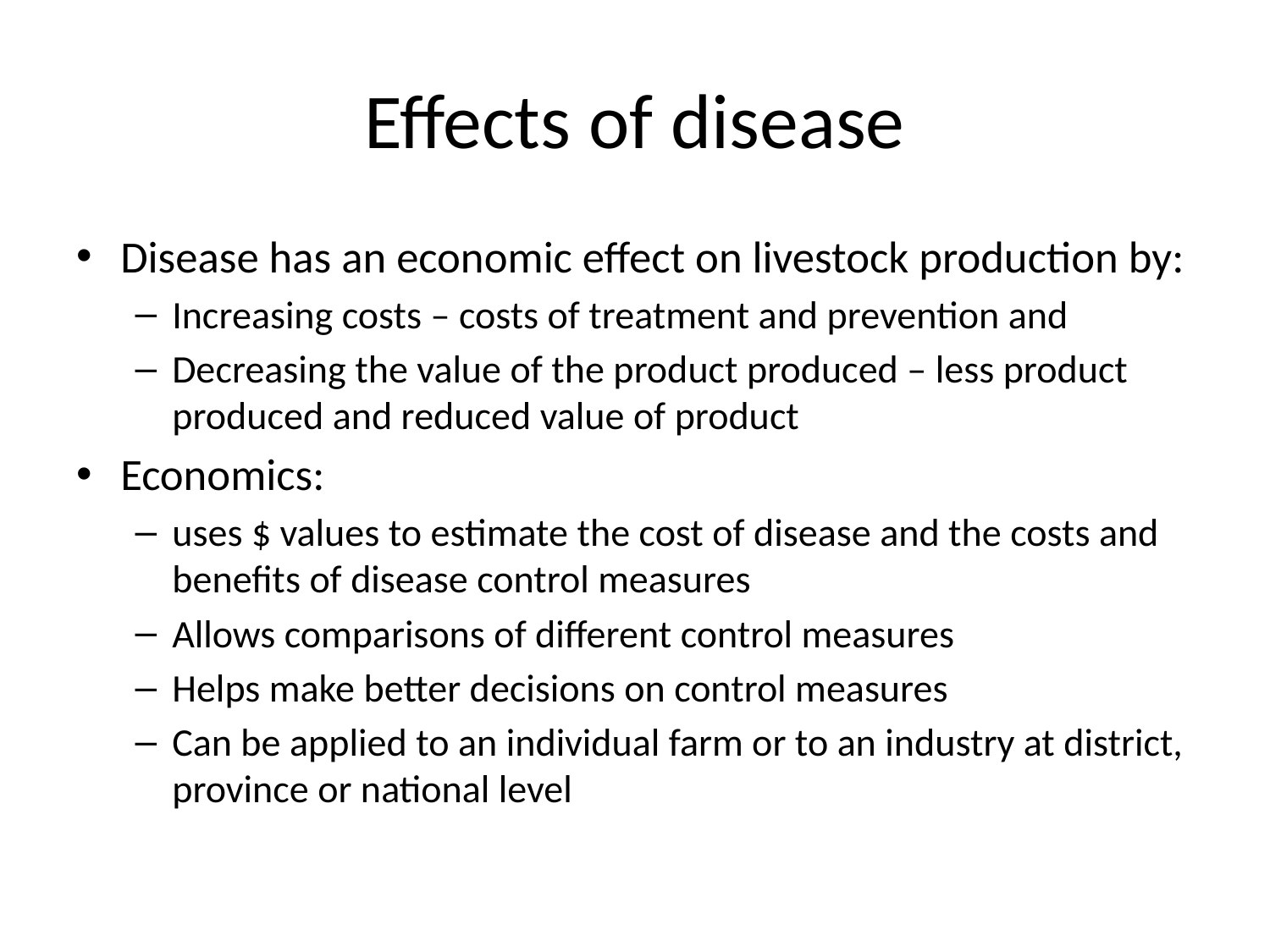

# Effects of disease
Disease has an economic effect on livestock production by:
Increasing costs – costs of treatment and prevention and
Decreasing the value of the product produced – less product produced and reduced value of product
Economics:
uses $ values to estimate the cost of disease and the costs and benefits of disease control measures
Allows comparisons of different control measures
Helps make better decisions on control measures
Can be applied to an individual farm or to an industry at district, province or national level